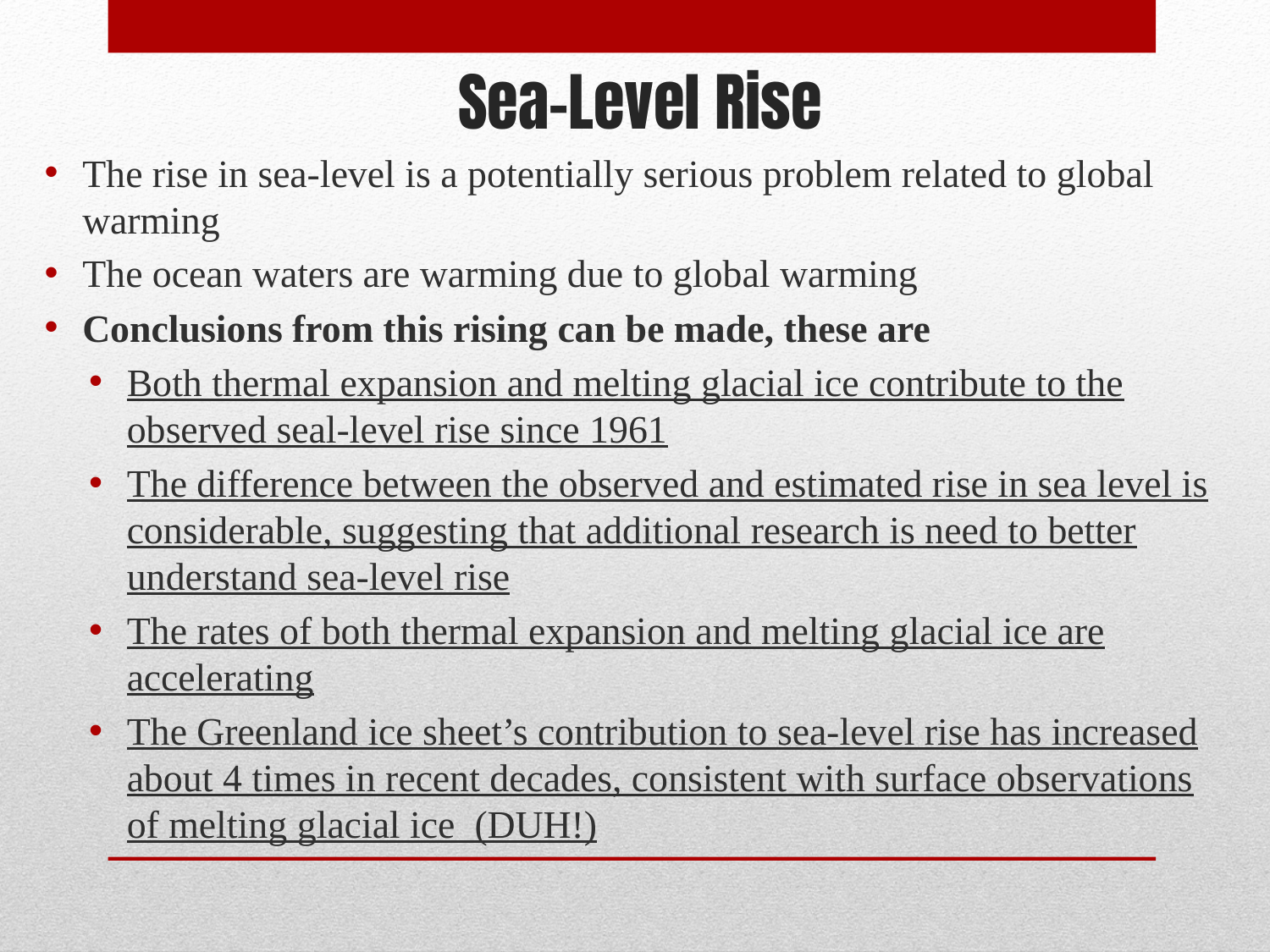

Sea-Level Rise
The rise in sea-level is a potentially serious problem related to global warming
The ocean waters are warming due to global warming
Conclusions from this rising can be made, these are
Both thermal expansion and melting glacial ice contribute to the observed seal-level rise since 1961
The difference between the observed and estimated rise in sea level is considerable, suggesting that additional research is need to better understand sea-level rise
The rates of both thermal expansion and melting glacial ice are accelerating
The Greenland ice sheet’s contribution to sea-level rise has increased about 4 times in recent decades, consistent with surface observations of melting glacial ice  (DUH!)